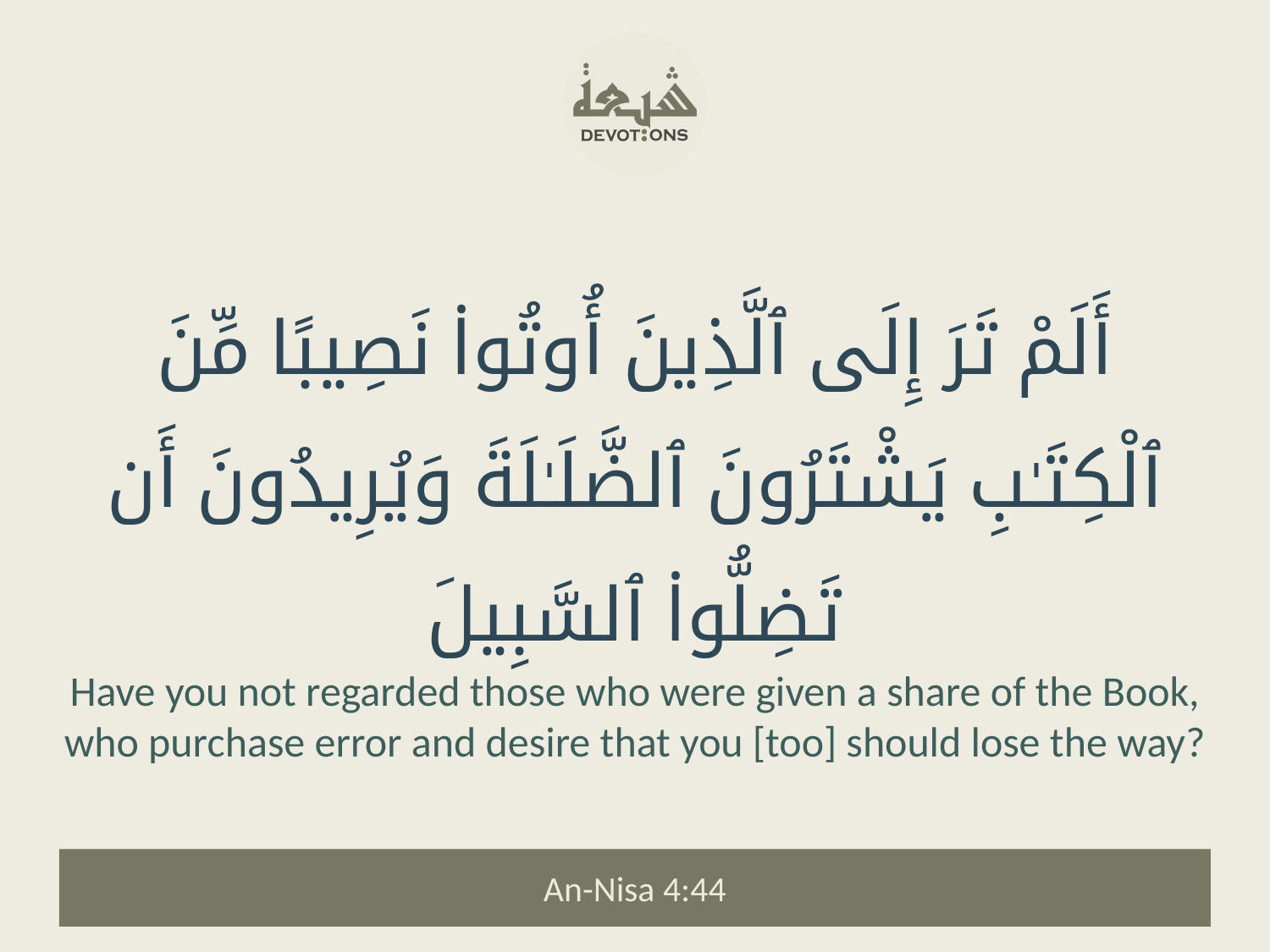

أَلَمْ تَرَ إِلَى ٱلَّذِينَ أُوتُوا۟ نَصِيبًا مِّنَ ٱلْكِتَـٰبِ يَشْتَرُونَ ٱلضَّلَـٰلَةَ وَيُرِيدُونَ أَن تَضِلُّوا۟ ٱلسَّبِيلَ
Have you not regarded those who were given a share of the Book, who purchase error and desire that you [too] should lose the way?
An-Nisa 4:44